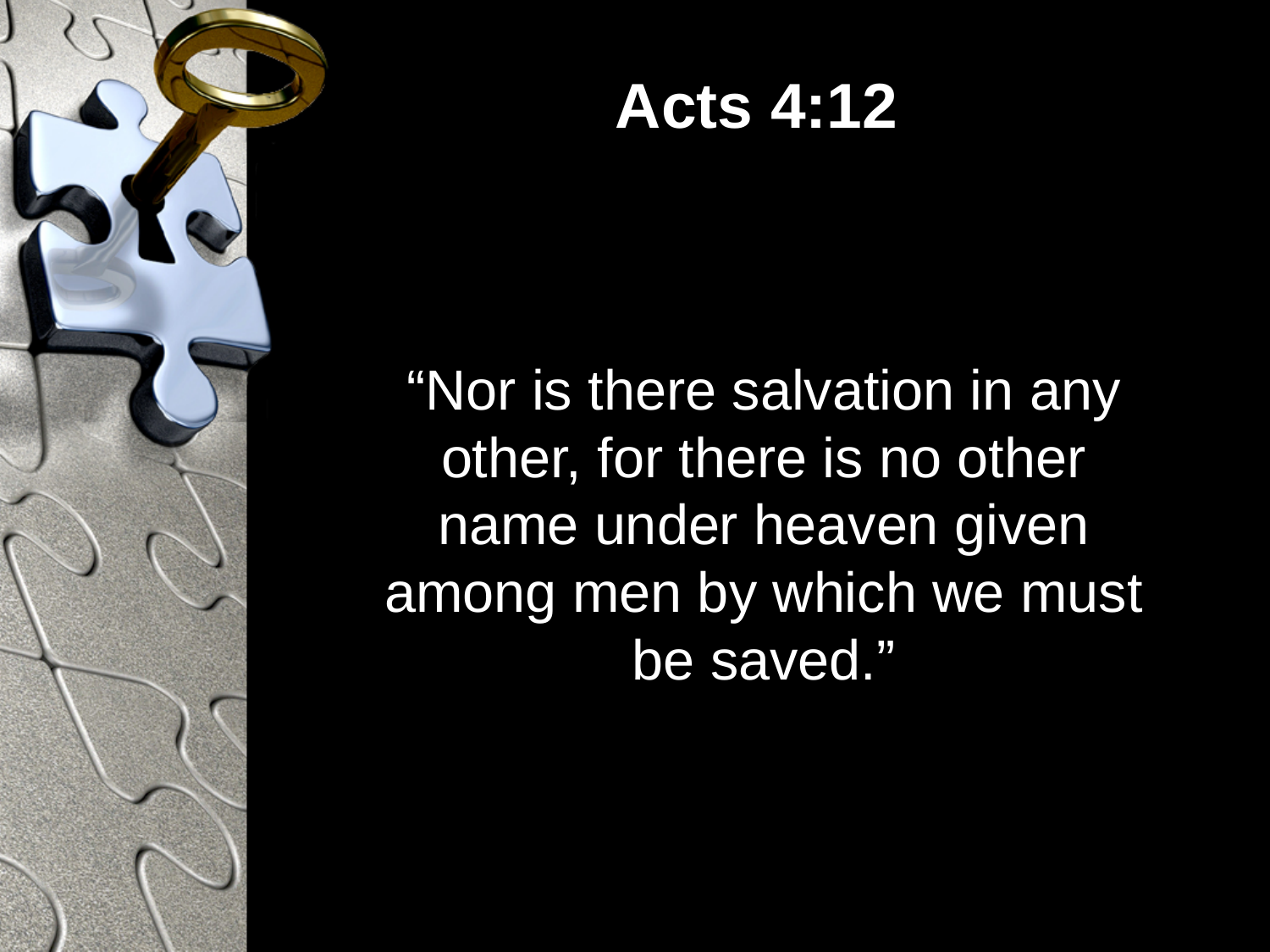

# Acts 4:12
“Nor is there salvation in any other, for there is no other name under heaven given among men by which we must be saved.”